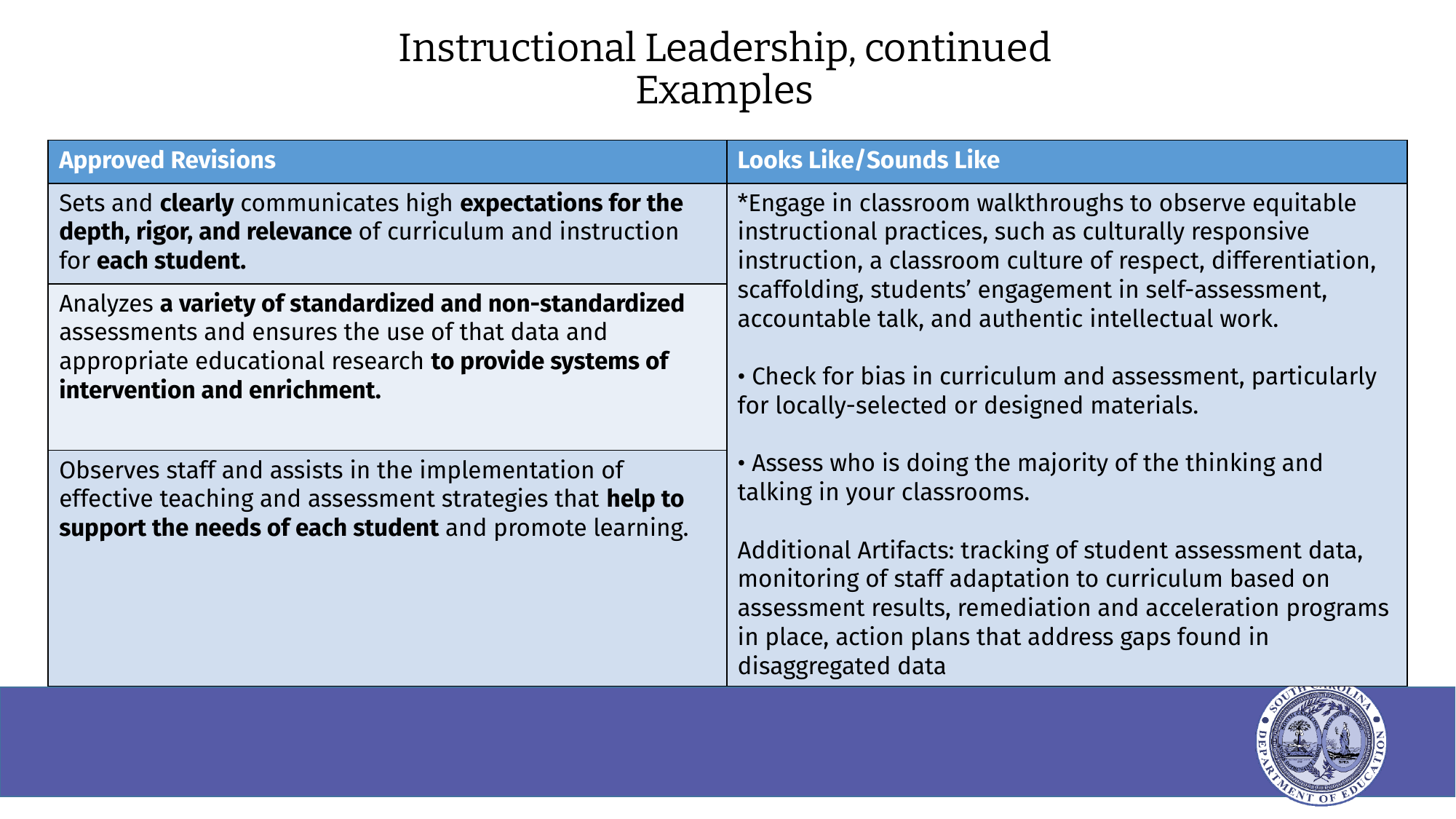

# Instructional Leadership, continued Examples
| Approved Revisions | Looks Like/Sounds Like |
| --- | --- |
| Sets and clearly communicates high expectations for the depth, rigor, and relevance of curriculum and instruction for each student. | \*Engage in classroom walkthroughs to observe equitable instructional practices, such as culturally responsive instruction, a classroom culture of respect, differentiation, scaffolding, students’ engagement in self-assessment, accountable talk, and authentic intellectual work. • Check for bias in curriculum and assessment, particularly for locally-selected or designed materials. • Assess who is doing the majority of the thinking and talking in your classrooms. Additional Artifacts: tracking of student assessment data, monitoring of staff adaptation to curriculum based on assessment results, remediation and acceleration programs in place, action plans that address gaps found in disaggregated data |
| Analyzes a variety of standardized and non-standardized assessments and ensures the use of that data and appropriate educational research to provide systems of intervention and enrichment. |  |
| Observes staff and assists in the implementation of effective teaching and assessment strategies that help to support the needs of each student and promote learning. |  |